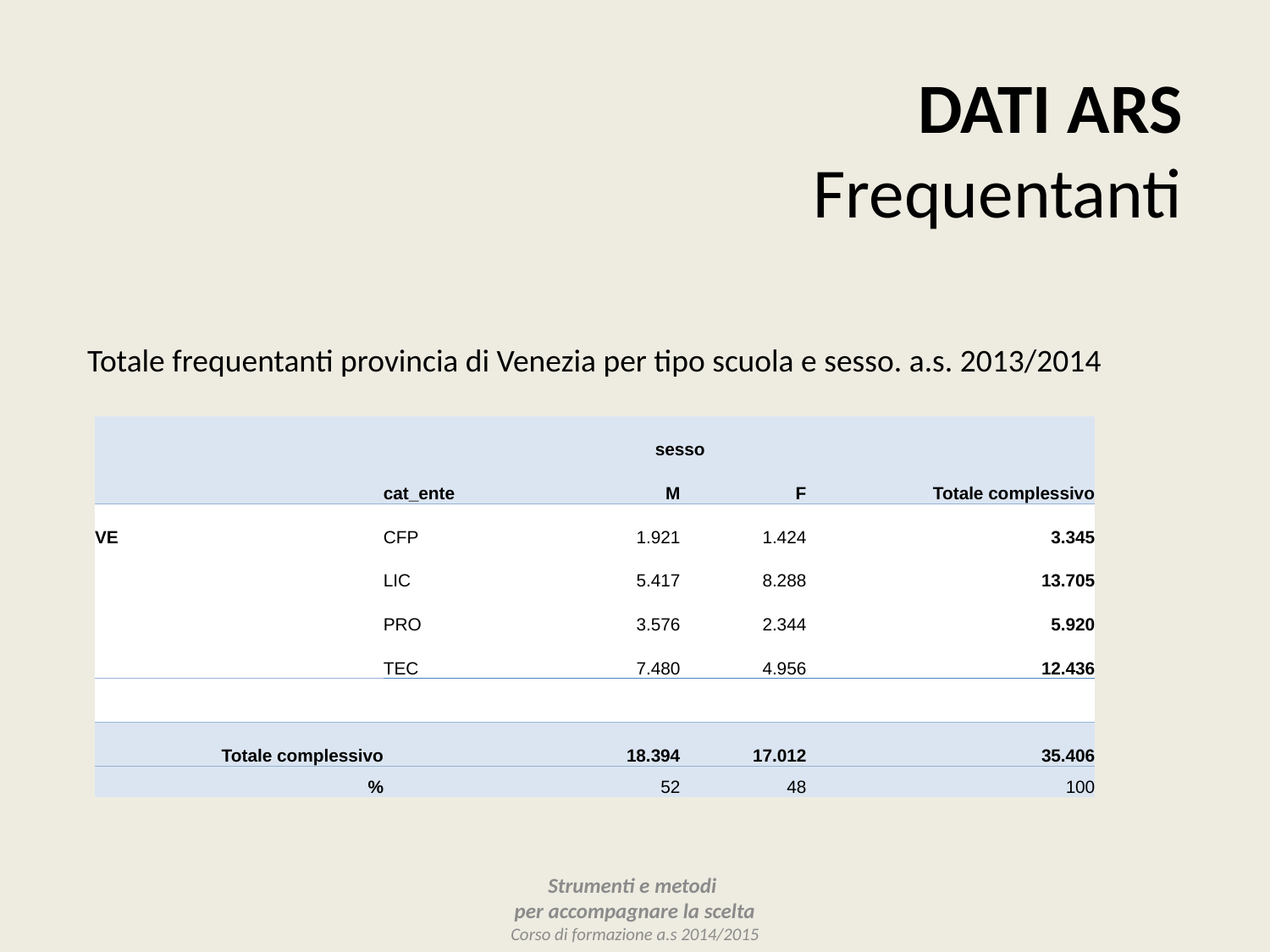

DATI ARS
Frequentanti

Totale frequentanti provincia di Venezia per tipo scuola e sesso. a.s. 2013/2014

|  |  | sesso |  |  |
| --- | --- | --- | --- | --- |
|  | cat\_ente | M | F | Totale complessivo |
| VE | CFP | 1.921 | 1.424 | 3.345 |
|  | LIC | 5.417 | 8.288 | 13.705 |
|  | PRO | 3.576 | 2.344 | 5.920 |
|  | TEC | 7.480 | 4.956 | 12.436 |
|  |  |  |  |  |
| Totale complessivo |  | 18.394 | 17.012 | 35.406 |
| % |  | 52 | 48 | 100 |
Strumenti e metodi
per accompagnare la scelta
Corso di formazione a.s 2014/2015